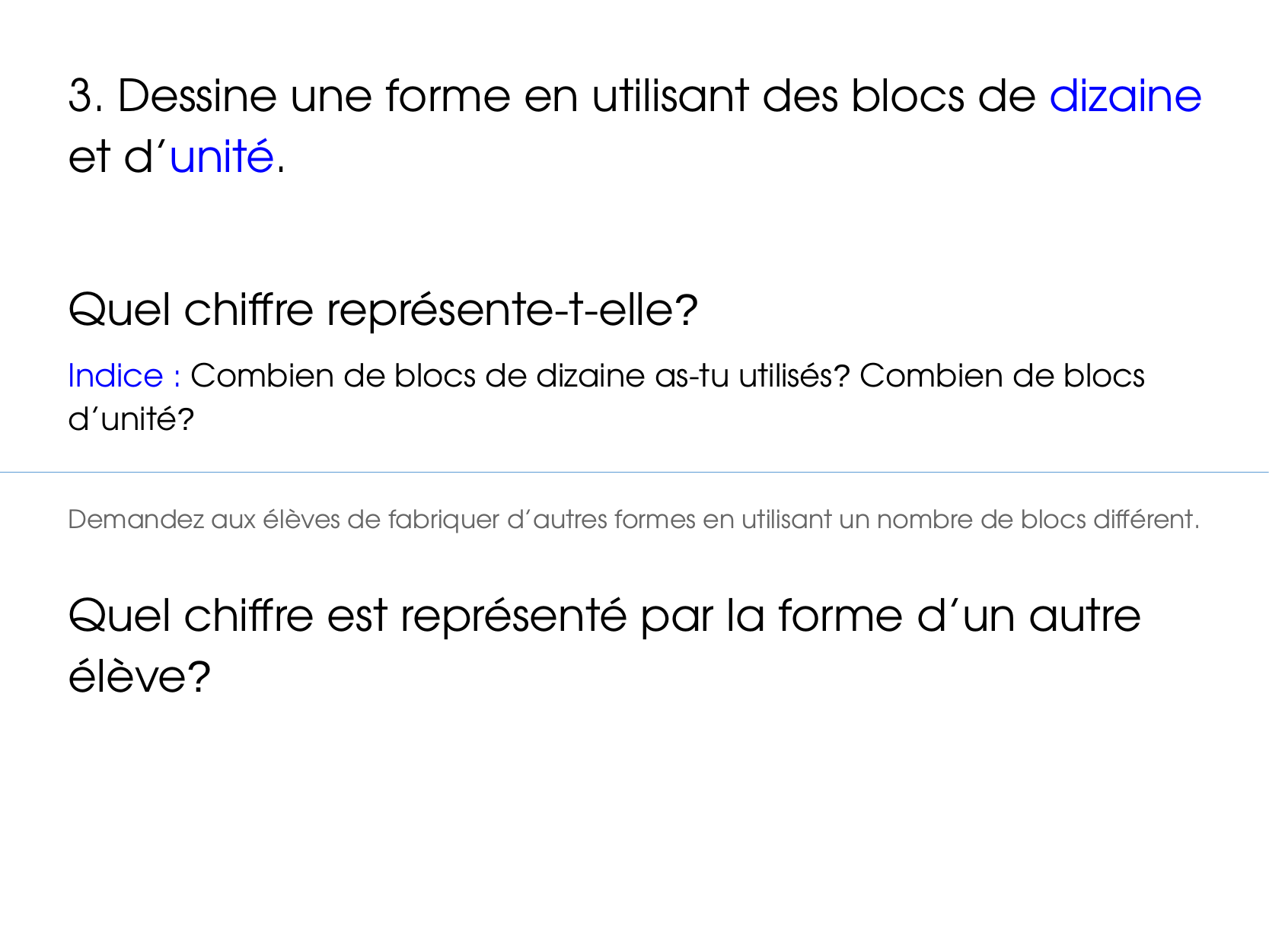

3. Dessine une forme en utilisant des blocs de dizaine et d’unité.

Quel chiffre représente-t-elle?
Indice : Combien de blocs de dizaine as-tu utilisés? Combien de blocs d’unité?
Demandez aux élèves de fabriquer d’autres formes en utilisant un nombre de blocs différent.
Quel chiffre est représenté par la forme d’un autre élève?